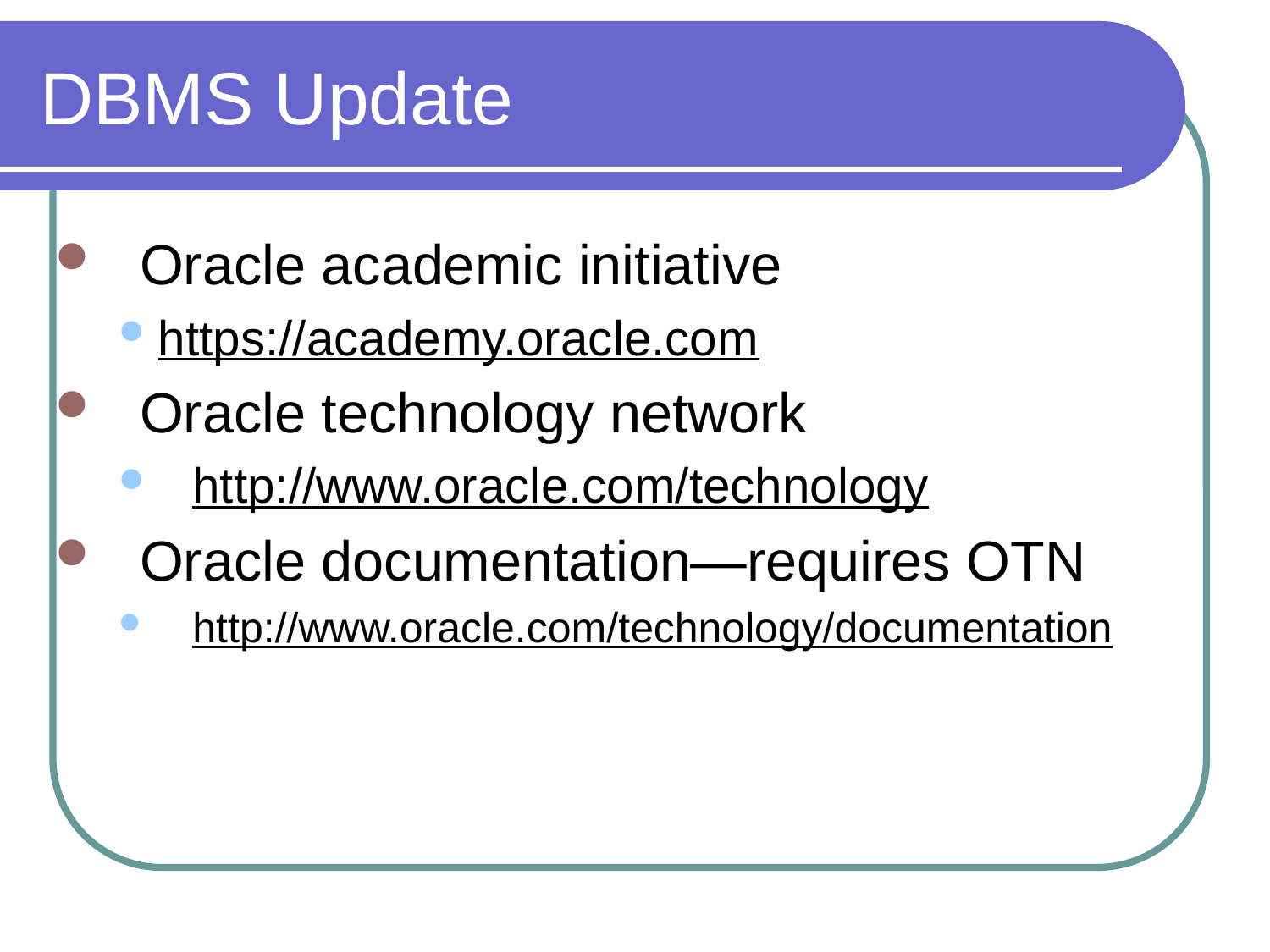

# DBMS Update
Oracle academic initiative
https://academy.oracle.com
Oracle technology network
http://www.oracle.com/technology
Oracle documentation—requires OTN
http://www.oracle.com/technology/documentation